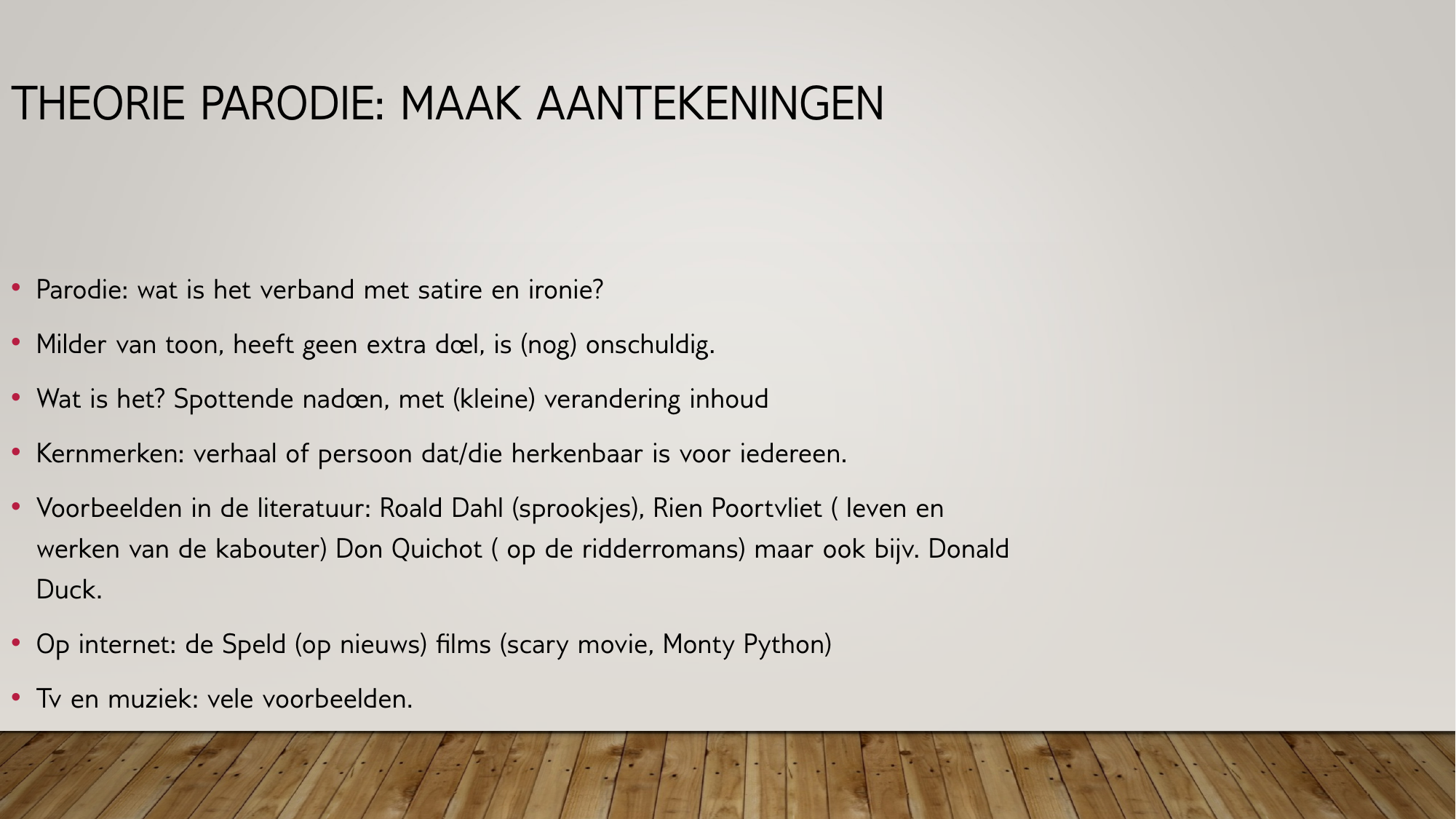

Theorie parodie: maak aantekeningen
Parodie: wat is het verband met satire en ironie?
Milder van toon, heeft geen extra doel, is (nog) onschuldig.
Wat is het? Spottende nadoen, met (kleine) verandering inhoud
Kernmerken: verhaal of persoon dat/die herkenbaar is voor iedereen.
Voorbeelden in de literatuur: Roald Dahl (sprookjes), Rien Poortvliet ( leven en werken van de kabouter) Don Quichot ( op de ridderromans) maar ook bijv. Donald Duck.
Op internet: de Speld (op nieuws) films (scary movie, Monty Python)
Tv en muziek: vele voorbeelden.